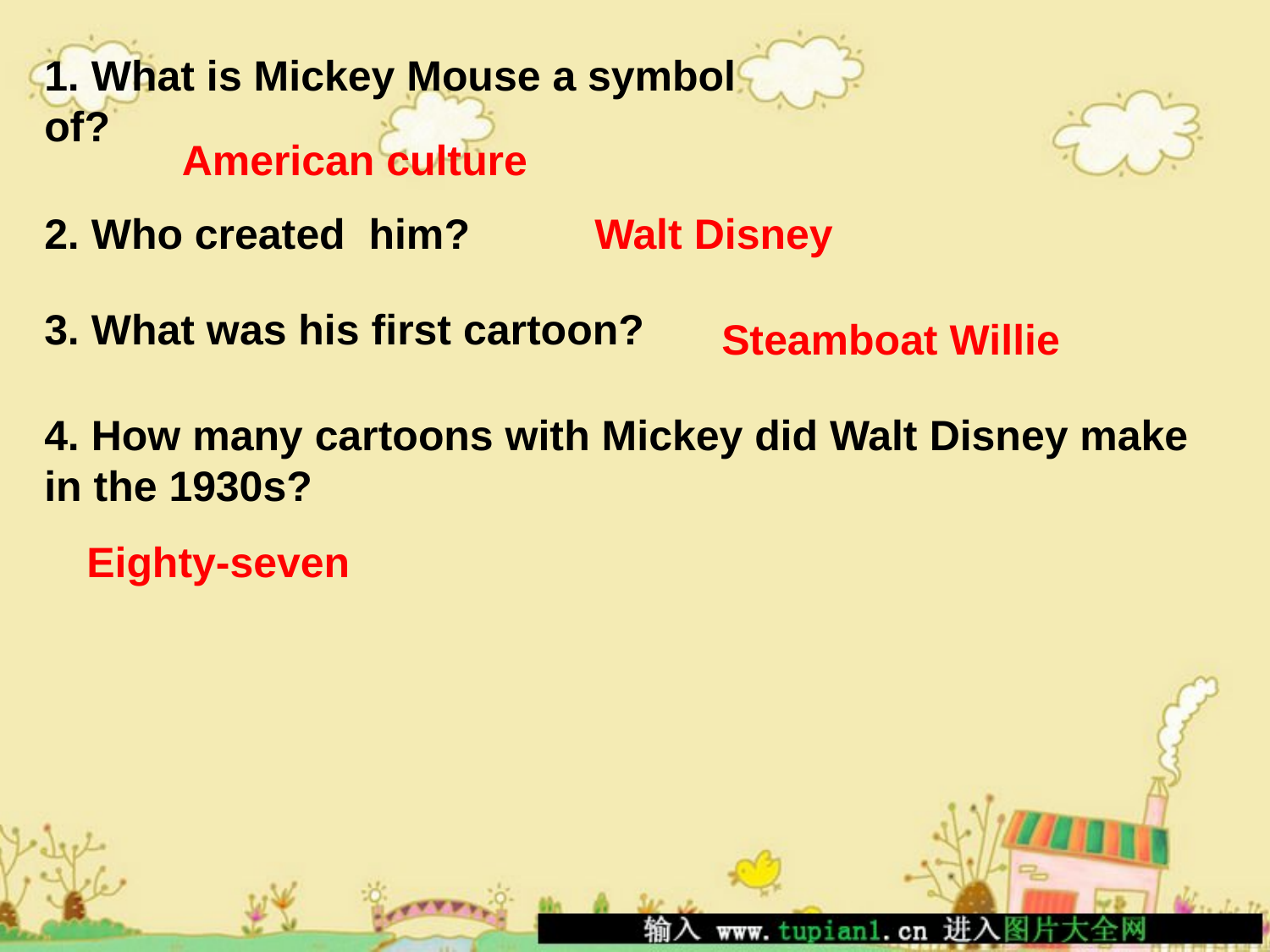

1. What is Mickey Mouse a symbol of?

American culture
2. Who created  him?

Walt Disney
3. What was his first cartoon?
Steamboat Willie
4. How many cartoons with Mickey did Walt Disney make in the 1930s?
Eighty-seven